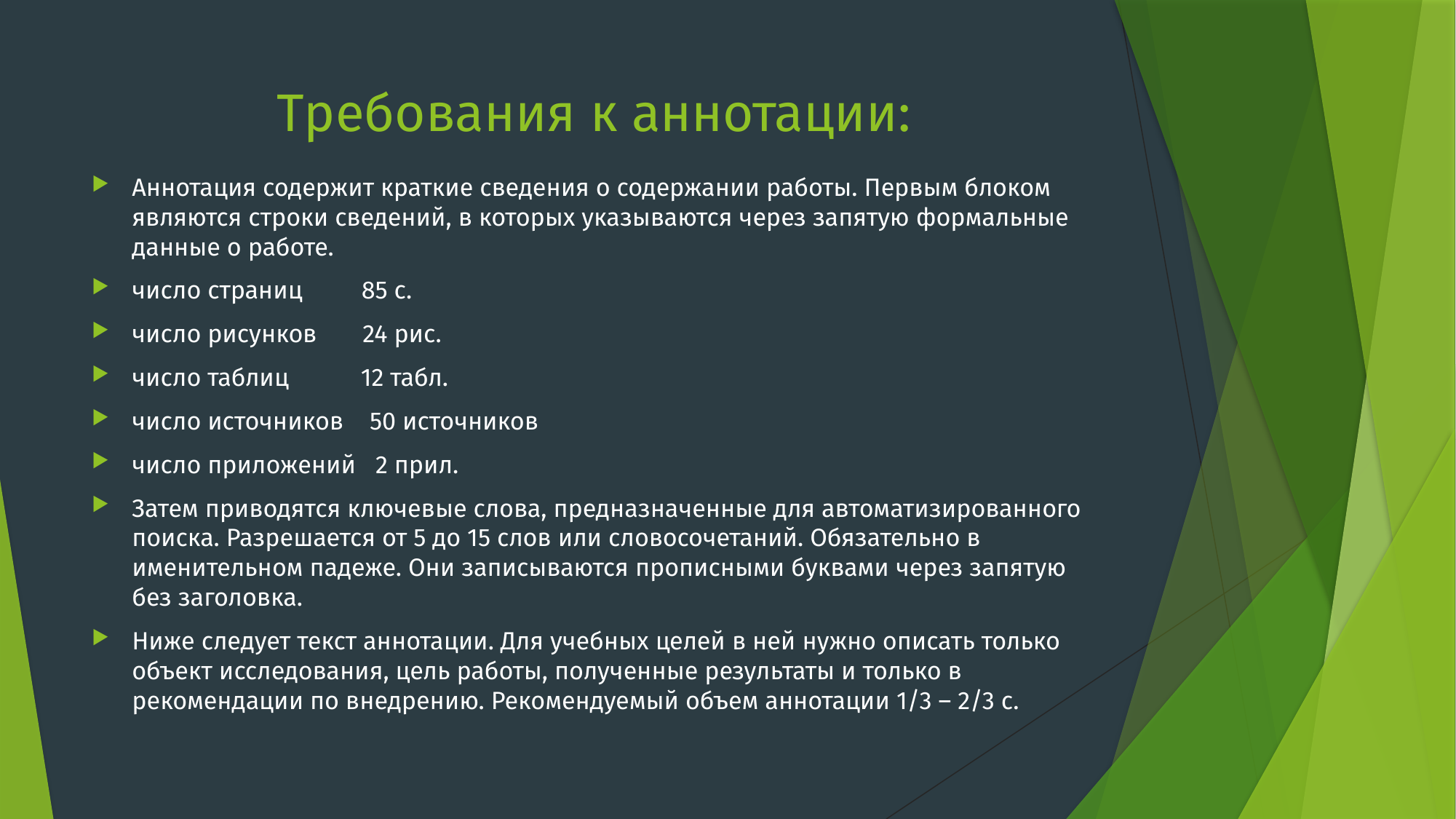

# Требования к аннотации:
Аннотация содержит краткие сведения о содержании работы. Первым блоком являются строки сведений, в которых указываются через запятую формальные данные о работе.
число страниц         85 с.
число рисунков       24 рис.
число таблиц           12 табл.
число источников    50 источников
число приложений   2 прил.
Затем приводятся ключевые слова, предназначенные для автоматизированного поиска. Разрешается от 5 до 15 слов или словосочетаний. Обязательно в именительном падеже. Они записываются прописными буквами через запятую без заголовка.
Ниже следует текст аннотации. Для учебных целей в ней нужно описать только объект исследования, цель работы, полученные результаты и только в рекомендации по внедрению. Рекомендуемый объем аннотации 1/3 – 2/3 с.